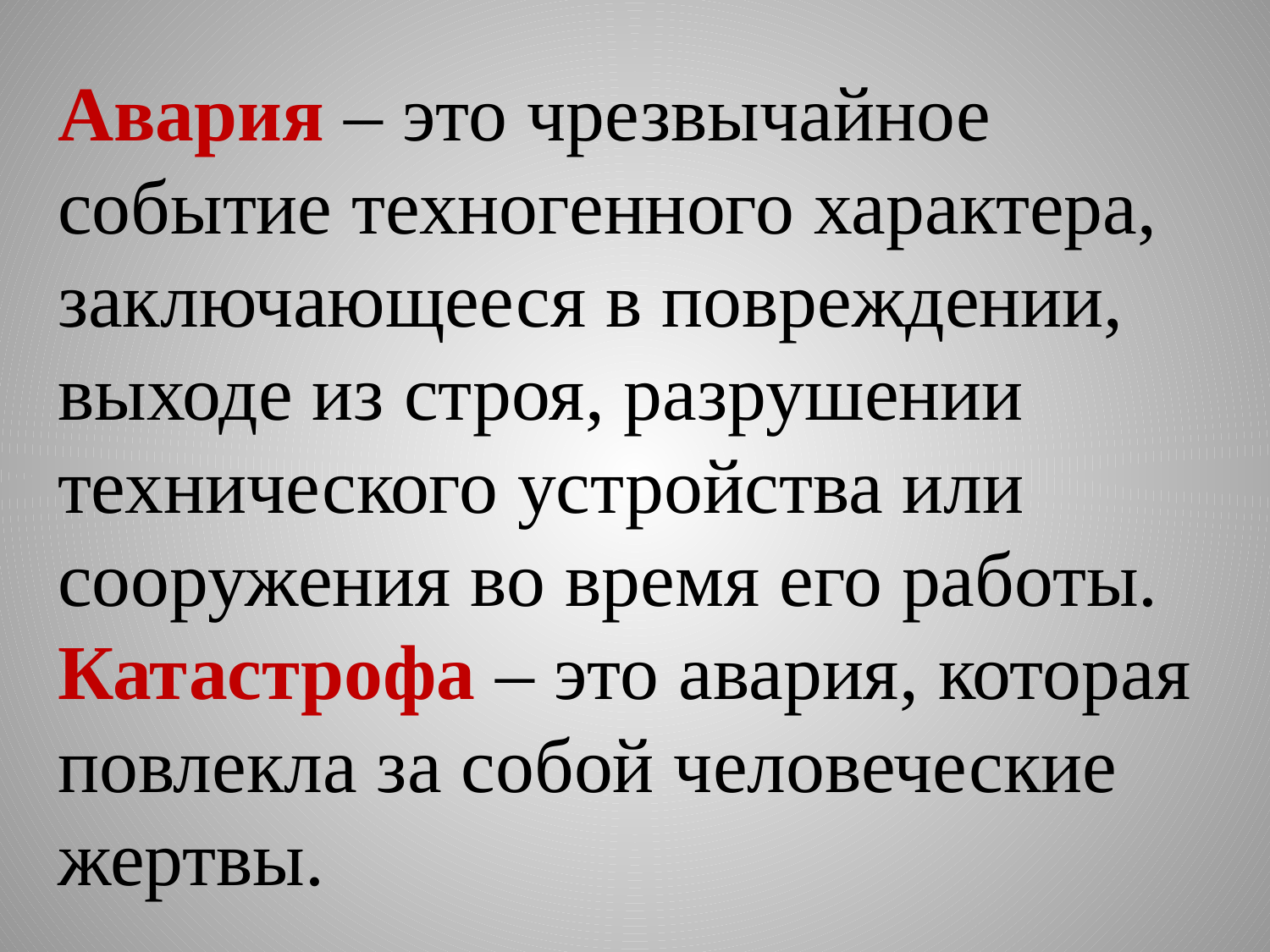

# Авария – это чрезвычайное событие техногенного характера, заключающееся в повреждении, выходе из строя, разрушении технического устройства или сооружения во время его работы. Катастрофа – это авария, которая повлекла за собой человеческие жертвы.